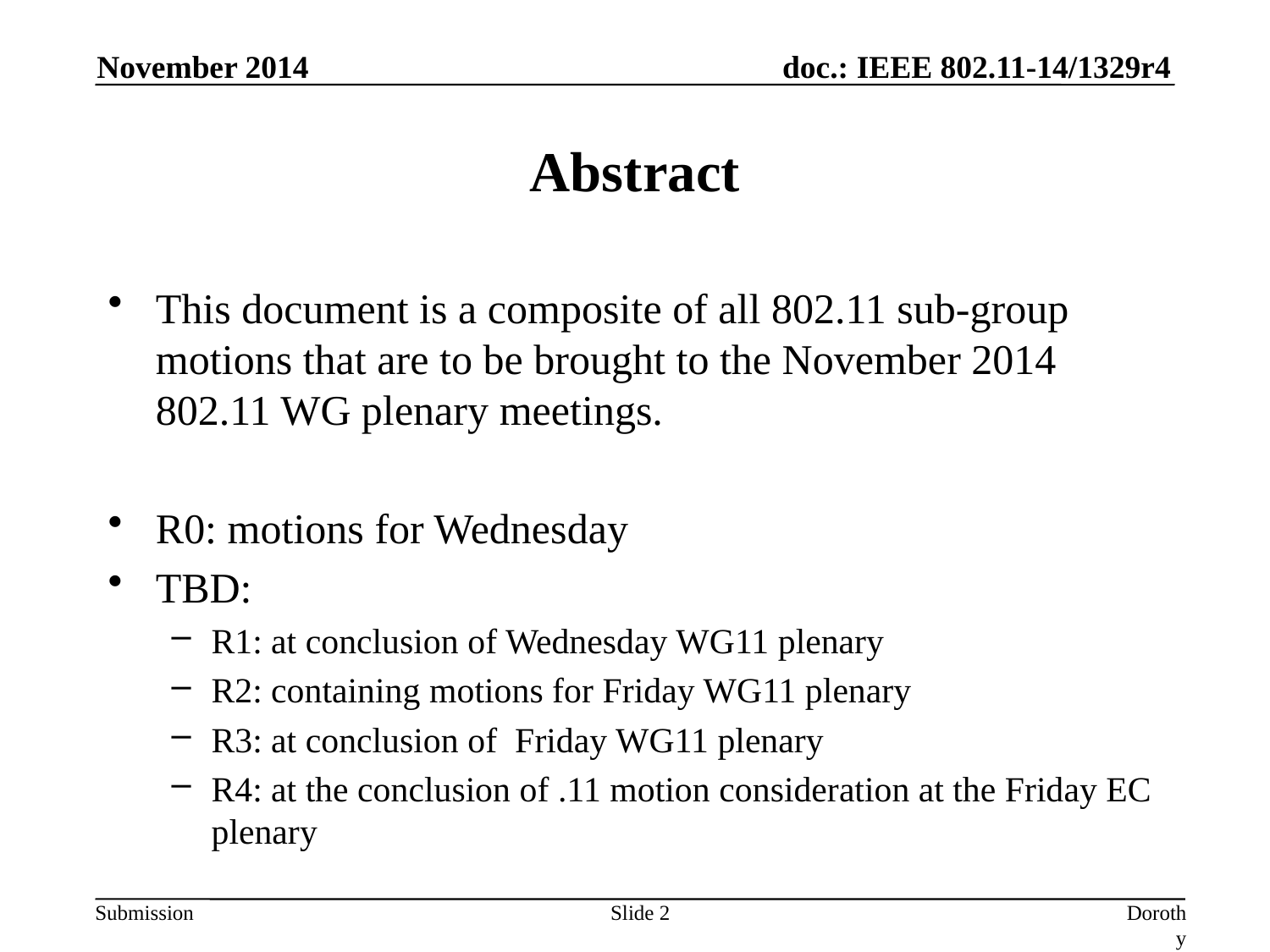

November 2014
# Abstract
This document is a composite of all 802.11 sub-group motions that are to be brought to the November 2014 802.11 WG plenary meetings.

R0: motions for Wednesday
TBD:
R1: at conclusion of Wednesday WG11 plenary
R2: containing motions for Friday WG11 plenary
R3: at conclusion of  Friday WG11 plenary
R4: at the conclusion of .11 motion consideration at the Friday EC plenary
Slide 2
Dorothy Stanley, Aruba Networks